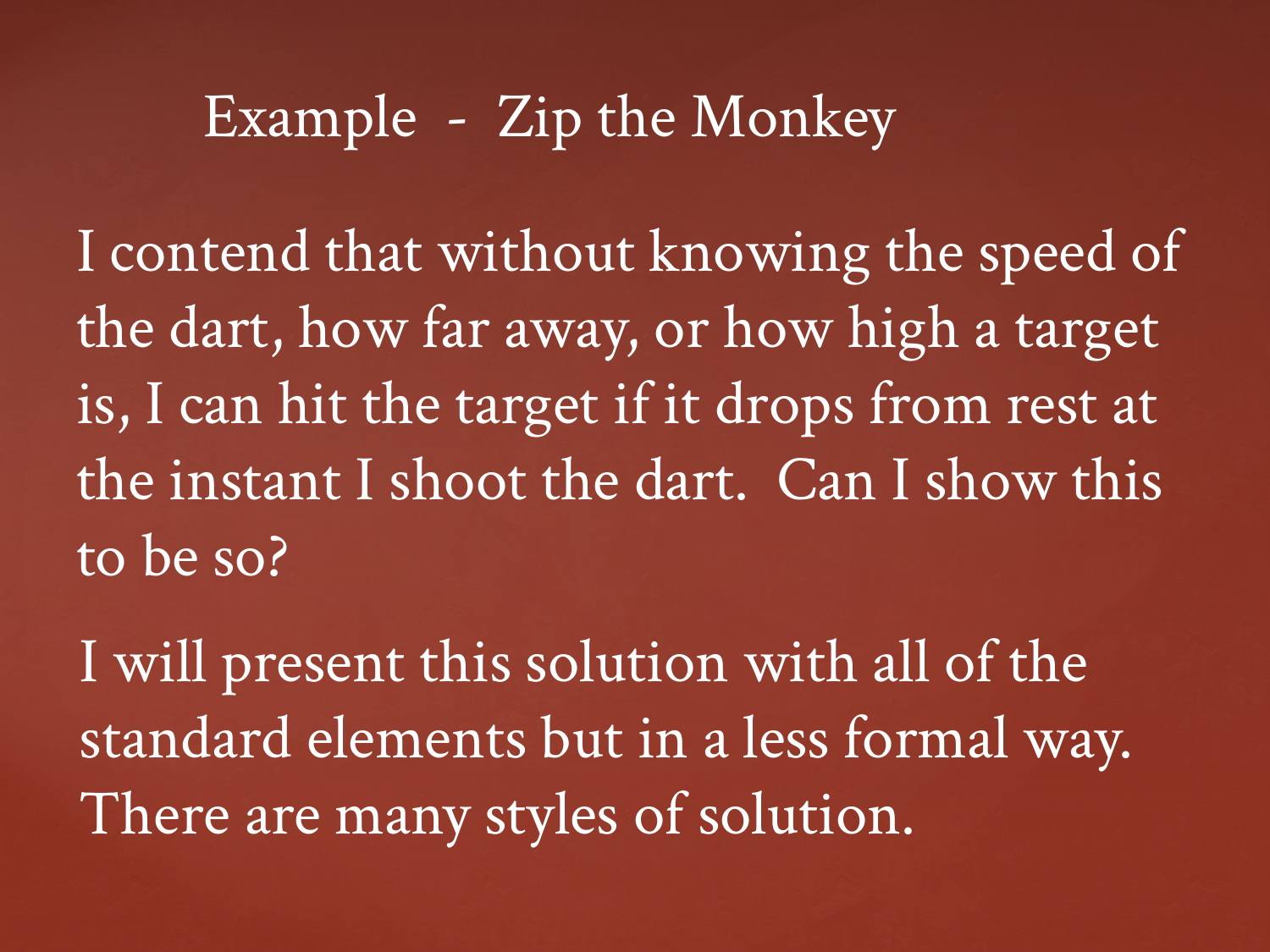

Example  -  Zip the Monkey
I contend that without knowing the speed of the dart, how far away, or how high a target is, I can hit the target if it drops from rest at the instant I shoot the dart.  Can I show this to be so?
I will present this solution with all of the standard elements but in a less formal way.  There are many styles of solution.